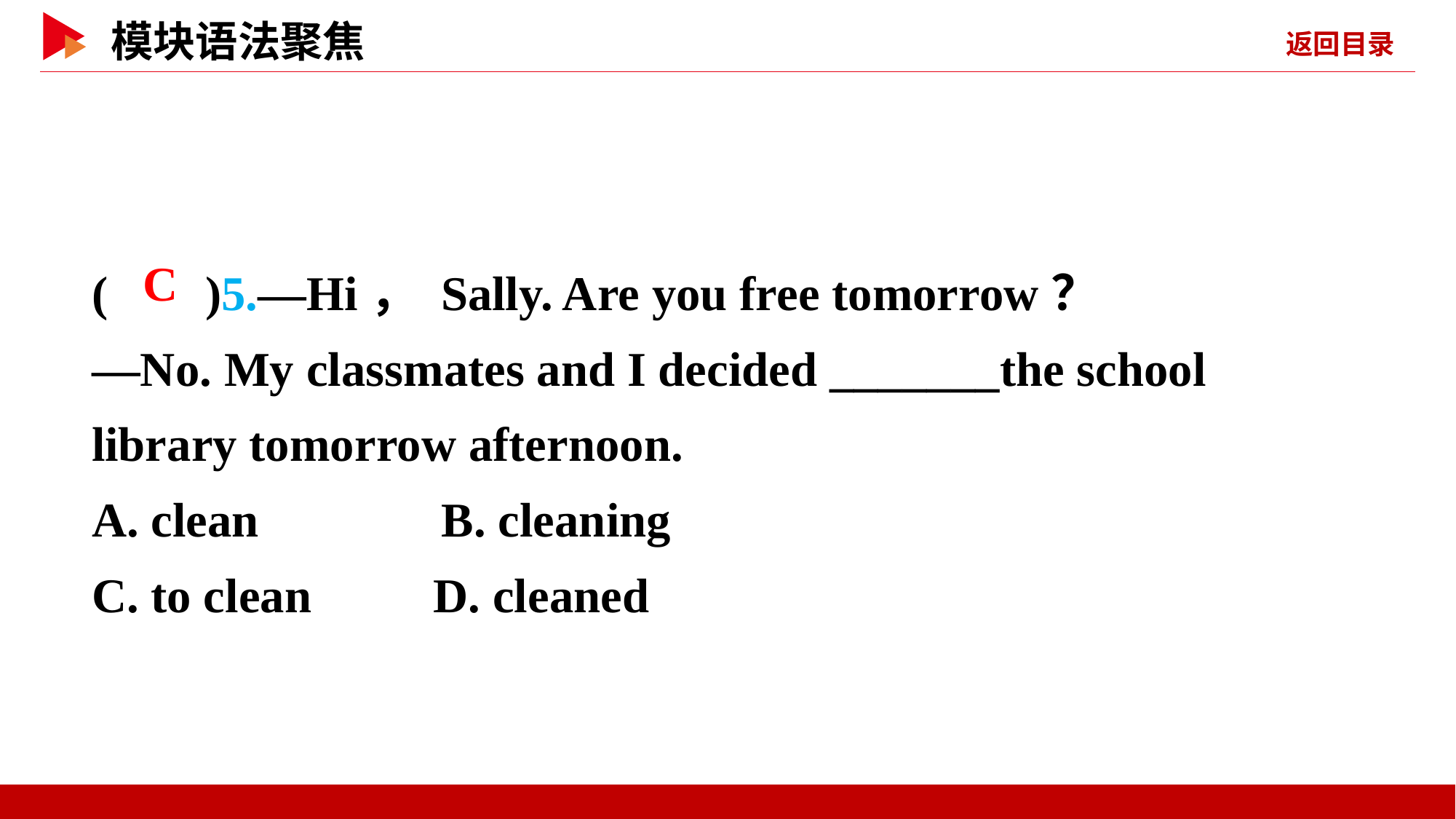

(        )5.—Hi， Sally. Are you free tomorrow？
—No. My classmates and I decided _______the school library tomorrow afternoon.
A. clean               B. cleaning
C. to clean          D. cleaned
   C